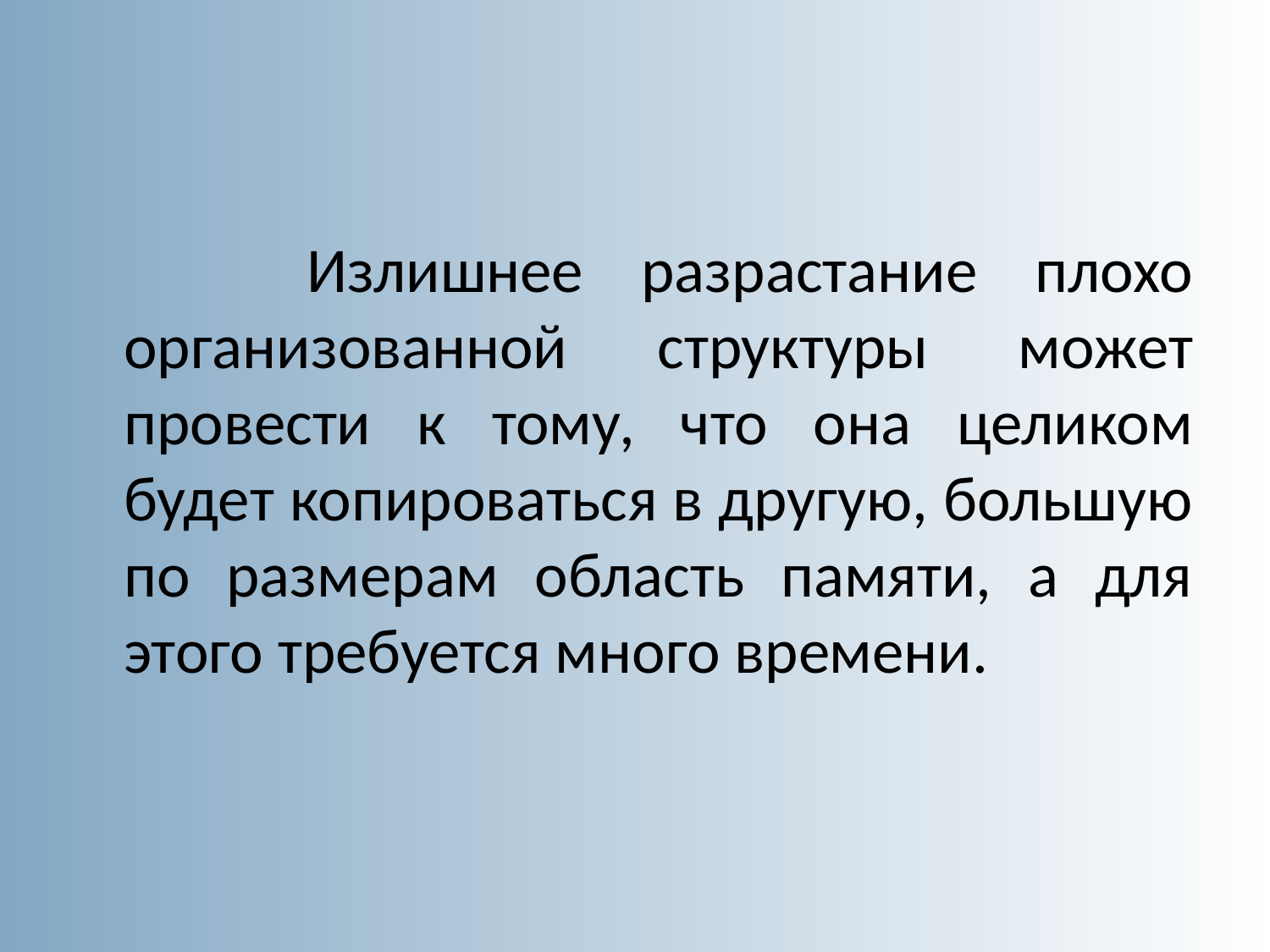

Излишнее разрастание плохо организованной структуры может провести к тому, что она целиком будет копироваться в другую, большую по размерам область памяти, а для этого требуется много времени.